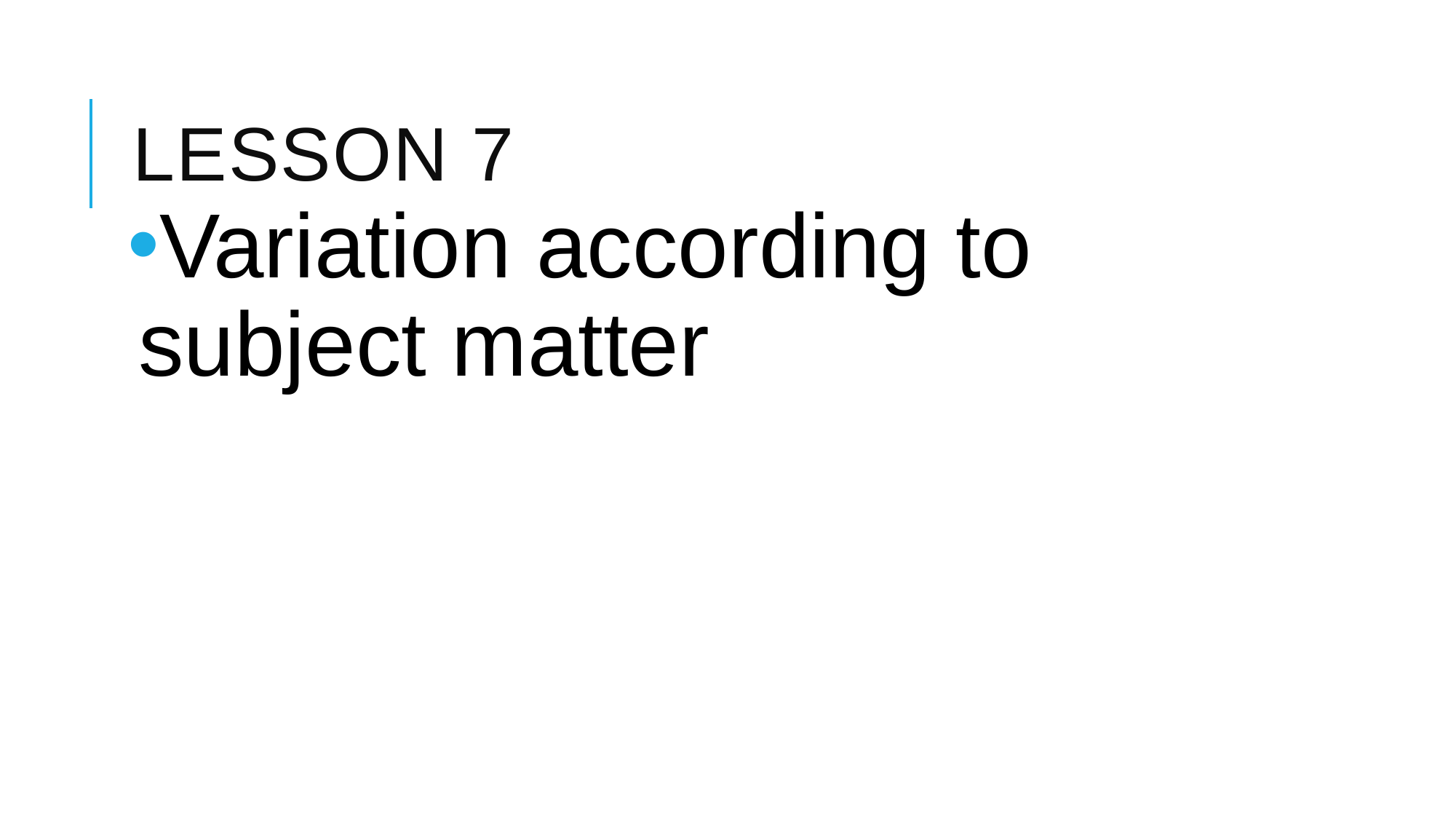

# Lesson 7
Variation according to subject matter